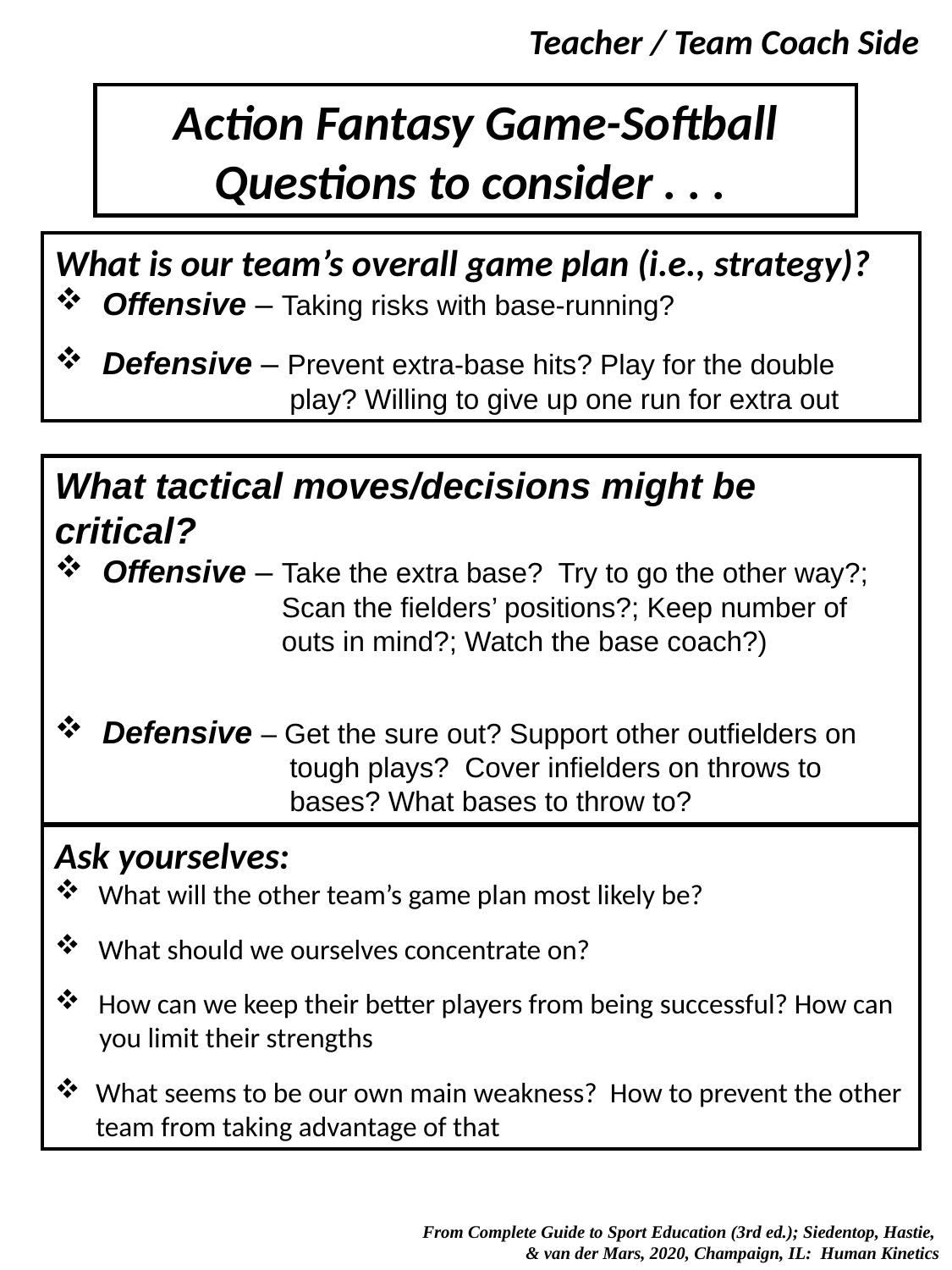

Teacher / Team Coach Side
Action Fantasy Game-Softball
Questions to consider . . .
What is our team’s overall game plan (i.e., strategy)?
  Offensive – Taking risks with base-running?

  Defensive – Prevent extra-base hits? Play for the double
                              play? Willing to give up one run for extra out
What tactical moves/decisions might be critical?
  Offensive – Take the extra base?  Try to go the other way?;
                             Scan the fielders’ positions?; Keep number of
                             outs in mind?; Watch the base coach?)

  Defensive – Get the sure out? Support other outfielders on
                              tough plays?  Cover infielders on throws to
                              bases? What bases to throw to?
Ask yourselves:
  What will the other team’s game plan most likely be?

  What should we ourselves concentrate on?

  How can we keep their better players from being successful? How can
       you limit their strengths

What seems to be our own main weakness?  How to prevent the other team from taking advantage of that
 From Complete Guide to Sport Education (3rd ed.); Siedentop, Hastie,
& van der Mars, 2020, Champaign, IL:  Human Kinetics